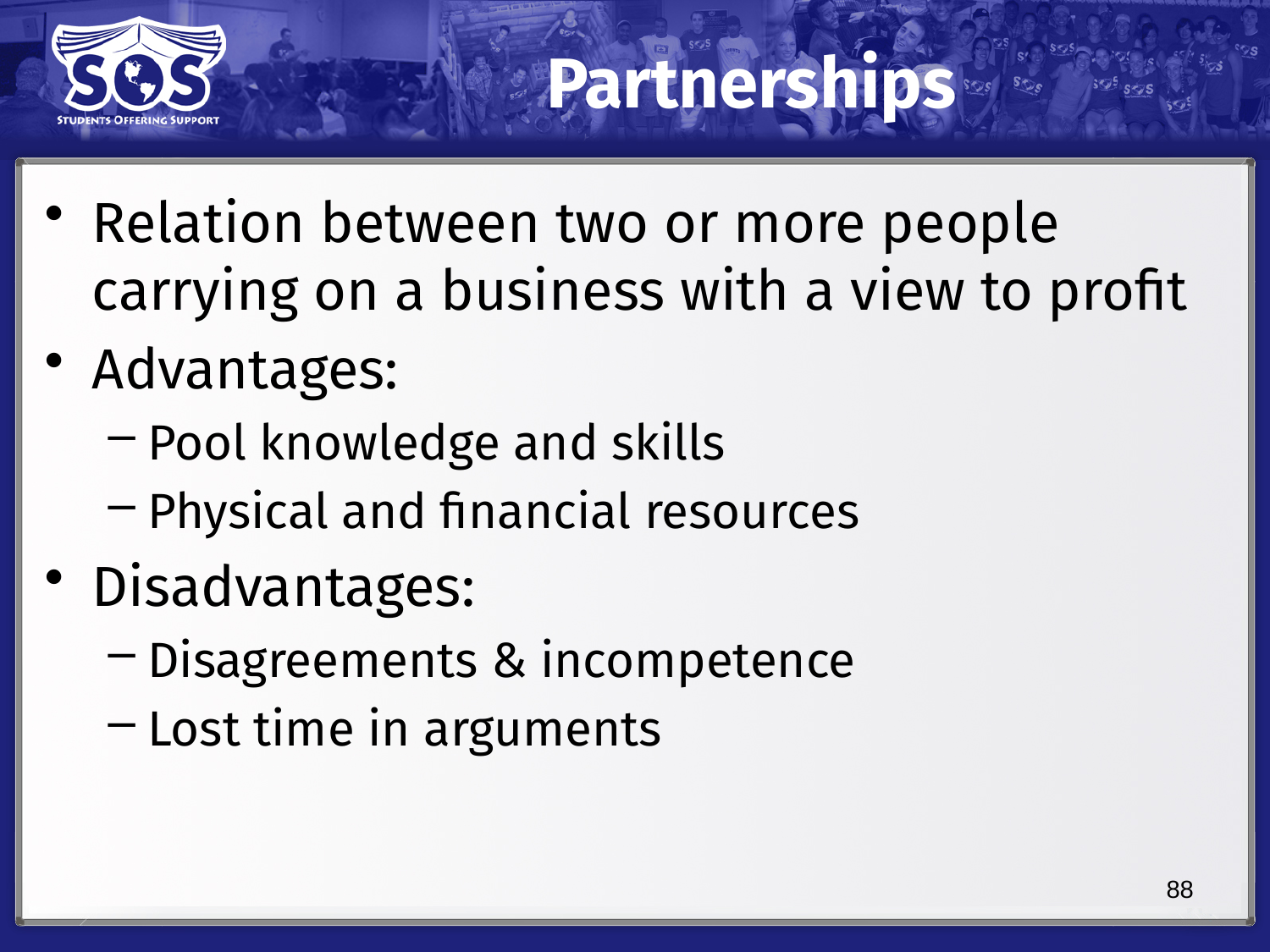

# Partnerships
Relation between two or more people carrying on a business with a view to profit
Advantages:
Pool knowledge and skills
Physical and financial resources
Disadvantages:
Disagreements & incompetence
Lost time in arguments
88